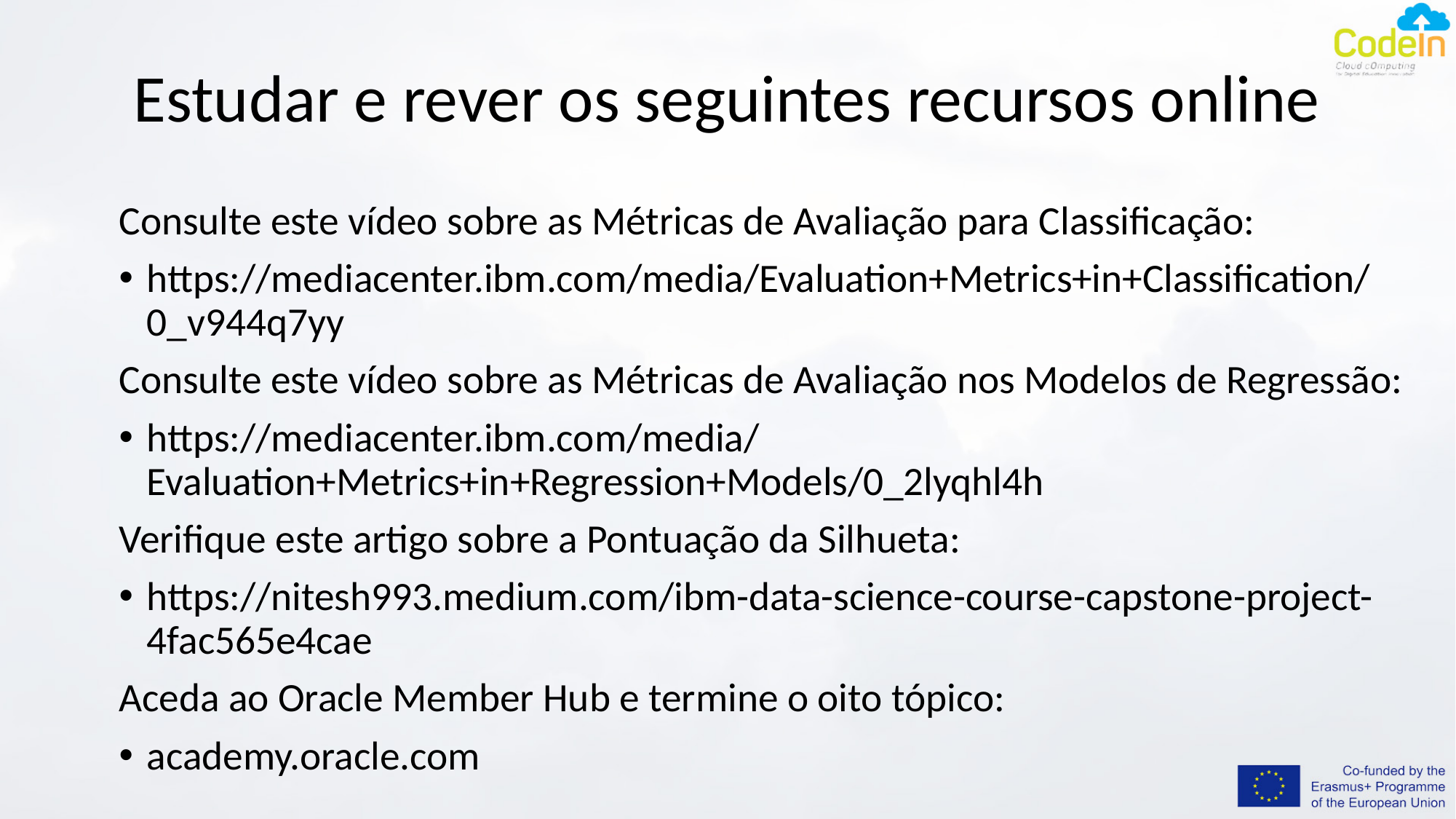

# Estudar e rever os seguintes recursos online
Consulte este vídeo sobre as Métricas de Avaliação para Classificação:
https://mediacenter.ibm.com/media/Evaluation+Metrics+in+Classification/0_v944q7yy
Consulte este vídeo sobre as Métricas de Avaliação nos Modelos de Regressão:
https://mediacenter.ibm.com/media/Evaluation+Metrics+in+Regression+Models/0_2lyqhl4h
Verifique este artigo sobre a Pontuação da Silhueta:
https://nitesh993.medium.com/ibm-data-science-course-capstone-project-4fac565e4cae
Aceda ao Oracle Member Hub e termine o oito tópico:
academy.oracle.com